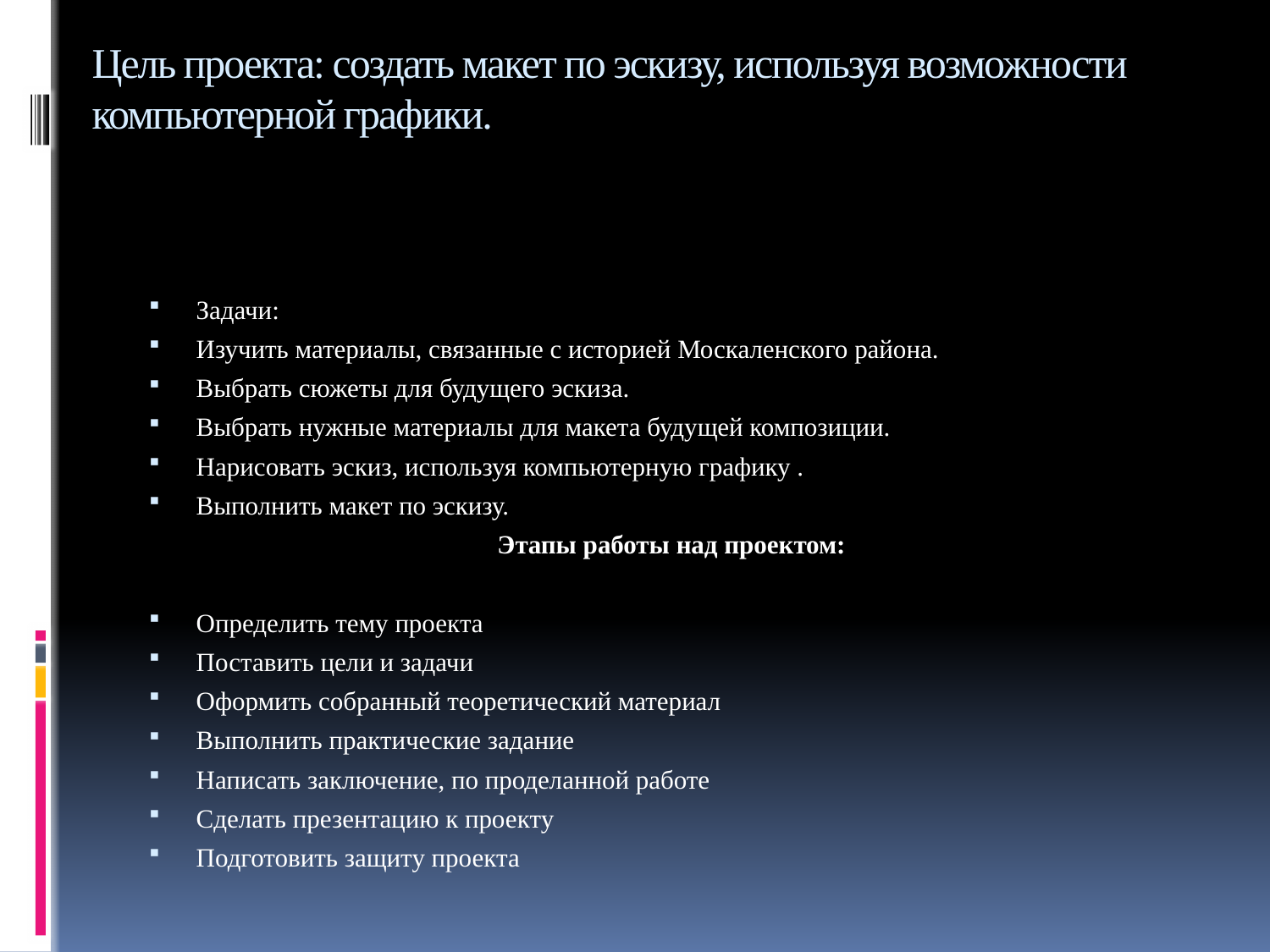

# Цель проекта: создать макет по эскизу, используя возможности компьютерной графики.

Задачи:
Изучить материалы, связанные с историей Москаленского района.
Выбрать сюжеты для будущего эскиза.
Выбрать нужные материалы для макета будущей композиции.
Нарисовать эскиз, используя компьютерную графику .
Выполнить макет по эскизу.
Этапы работы над проектом:

Определить тему проекта
Поставить цели и задачи
Оформить собранный теоретический материал
Выполнить практические задание
Написать заключение, по проделанной работе
Сделать презентацию к проекту
Подготовить защиту проекта